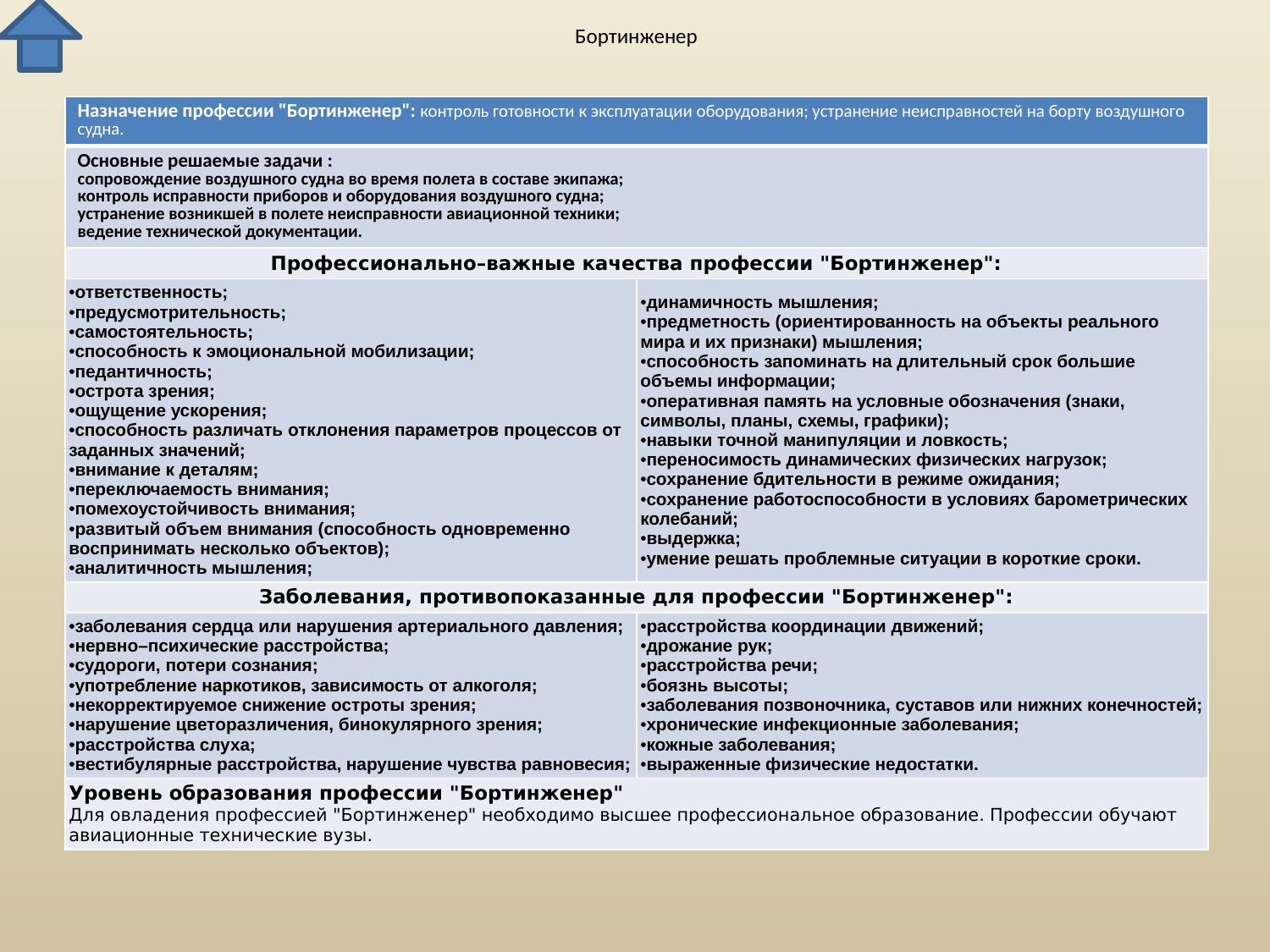

# Бортинженер
| Назначение профессии "Бортинженер": контроль готовности к эксплуатации оборудования; устранение неисправностей на борту воздушного судна. |  |
| --- | --- |
| Основные решаемые задачи : сопровождение воздушного судна во время полета в составе экипажа; контроль исправности приборов и оборудования воздушного судна; устранение возникшей в полете неисправности авиационной техники; ведение технической документации. |  |
| Профессионально–важные качества профессии "Бортинженер": |  |
| ответственность; предусмотрительность; самостоятельность; способность к эмоциональной мобилизации; педантичность; острота зрения; ощущение ускорения; способность различать отклонения параметров процессов от заданных значений; внимание к деталям; переключаемость внимания; помехоустойчивость внимания; развитый объем внимания (способность одновременно воспринимать несколько объектов); аналитичность мышления; | динамичность мышления; предметность (ориентированность на объекты реального мира и их признаки) мышления; способность запоминать на длительный срок большие объемы информации; оперативная память на условные обозначения (знаки, символы, планы, схемы, графики); навыки точной манипуляции и ловкость; переносимость динамических физических нагрузок; сохранение бдительности в режиме ожидания; сохранение работоспособности в условиях барометрических колебаний; выдержка; умение решать проблемные ситуации в короткие сроки. |
| Заболевания, противопоказанные для профессии "Бортинженер": |  |
| заболевания сердца или нарушения артериального давления; нервно–психические расстройства; судороги, потери сознания; употребление наркотиков, зависимость от алкоголя; некорректируемое снижение остроты зрения; нарушение цветоразличения, бинокулярного зрения; расстройства слуха; вестибулярные расстройства, нарушение чувства равновесия; | расстройства координации движений; дрожание рук; расстройства речи; боязнь высоты; заболевания позвоночника, суставов или нижних конечностей; хронические инфекционные заболевания; кожные заболевания; выраженные физические недостатки. |
| Уровень образования профессии "Бортинженер" Для овладения профессией "Бортинженер" необходимо высшее профессиональное образование. Профессии обучают авиационные технические вузы. |  |